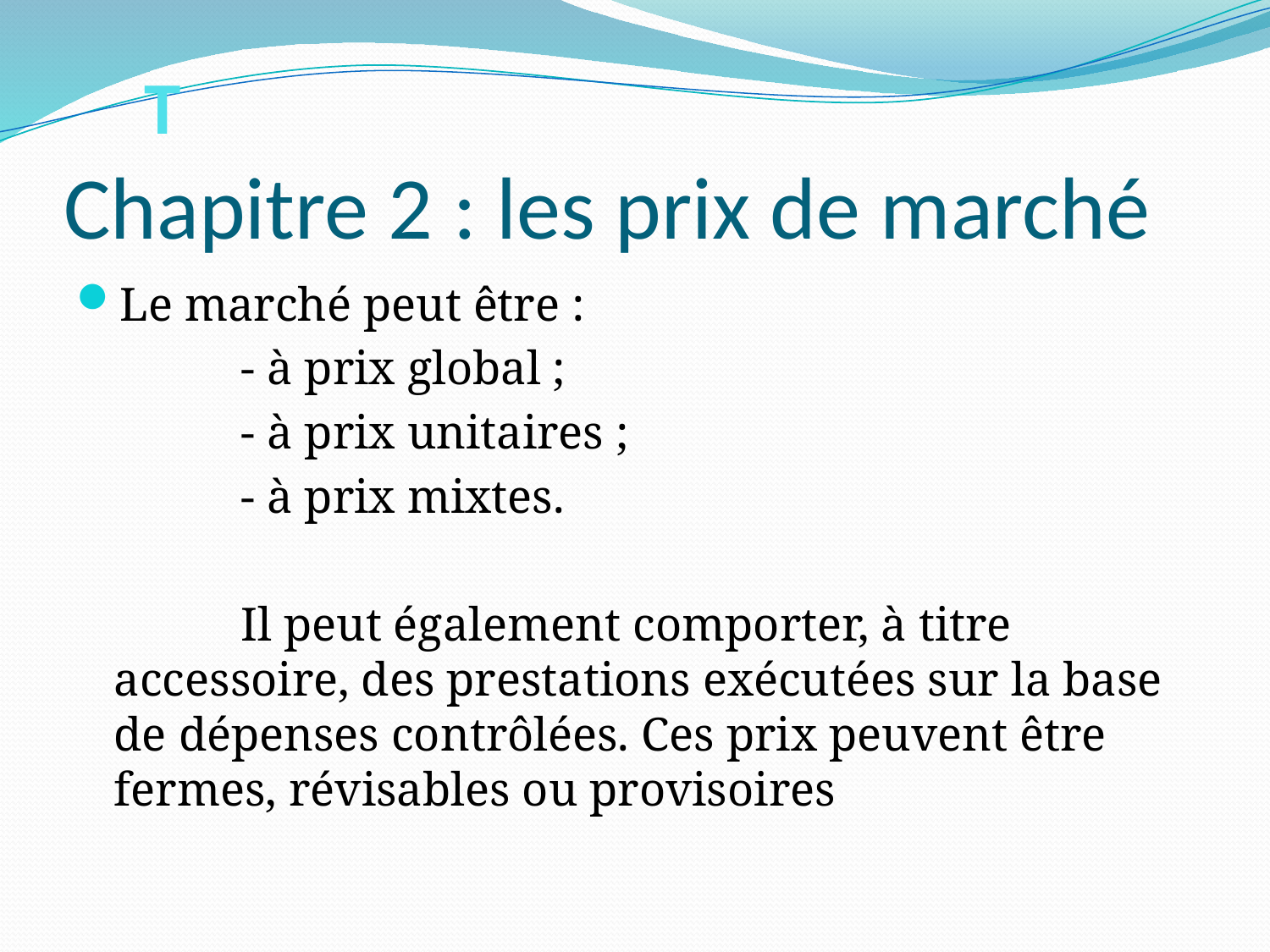

T
# Chapitre 2 : les prix de marché
Le marché peut être :
		- à prix global ;
		- à prix unitaires ;
		- à prix mixtes.

		Il peut également comporter, à titre accessoire, des prestations exécutées sur la base de dépenses contrôlées. Ces prix peuvent être fermes, révisables ou provisoires